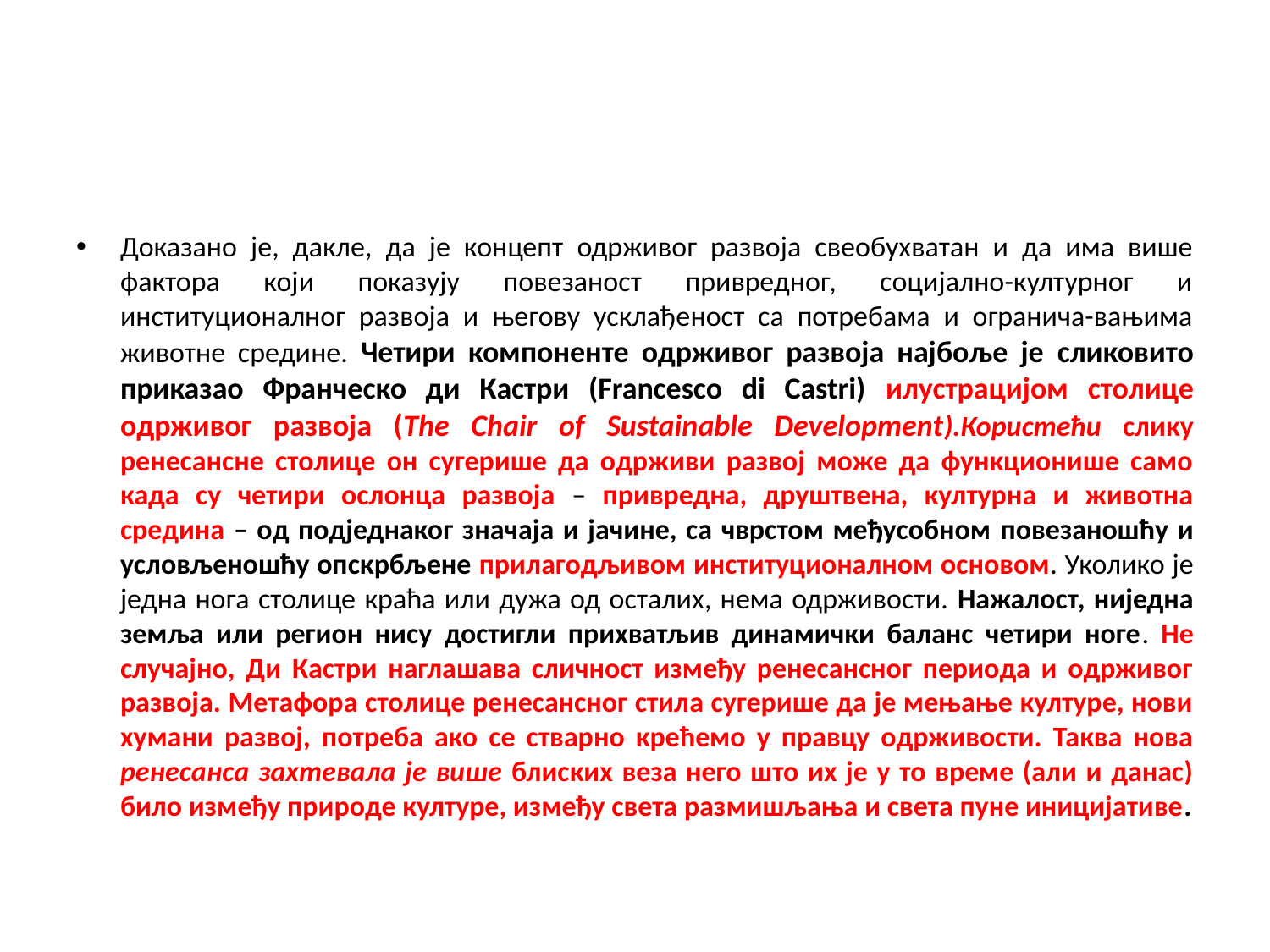

#
Доказано је, дакле, да је концепт одрживог развоја свеобухватан и да има више фактора који показују повезаност привредног, социјално-културног и институционалног развоја и његову усклађеност са потребама и огранича-вањима животне средине. Четири компоненте одрживог развоја најбоље је сликовито приказао Франческо ди Кастри (Francesco di Castri) илустрацијом столице одрживог развоја (The Chair of Sustainable Development).Користећи слику ренесансне столице он сугерише да одрживи развој може да функционише само када су четири ослонца развоја – привредна, друштвена, културна и животна средина – од подједнаког значаја и јачине, са чврстом међусобном повезаношћу и условљеношћу опскрбљене прилагодљивом институционалном основом. Уколико је једна нога столице краћа или дужа од осталих, нема одрживости. Нажалост, ниједна земља или регион нису достигли прихватљив динамички баланс четири ноге. Не случајно, Ди Кастри наглашава сличност између ренесансног периода и одрживог развоја. Метафора столице ренесансног стила сугерише да је мењање културе, нови хумани развој, потреба ако се стварно крећемо у правцу одрживости. Таква нова ренесанса захтевала је више блиских веза него што их је у то време (али и данас) било између природе културе, између света размишљања и света пуне иницијативе.